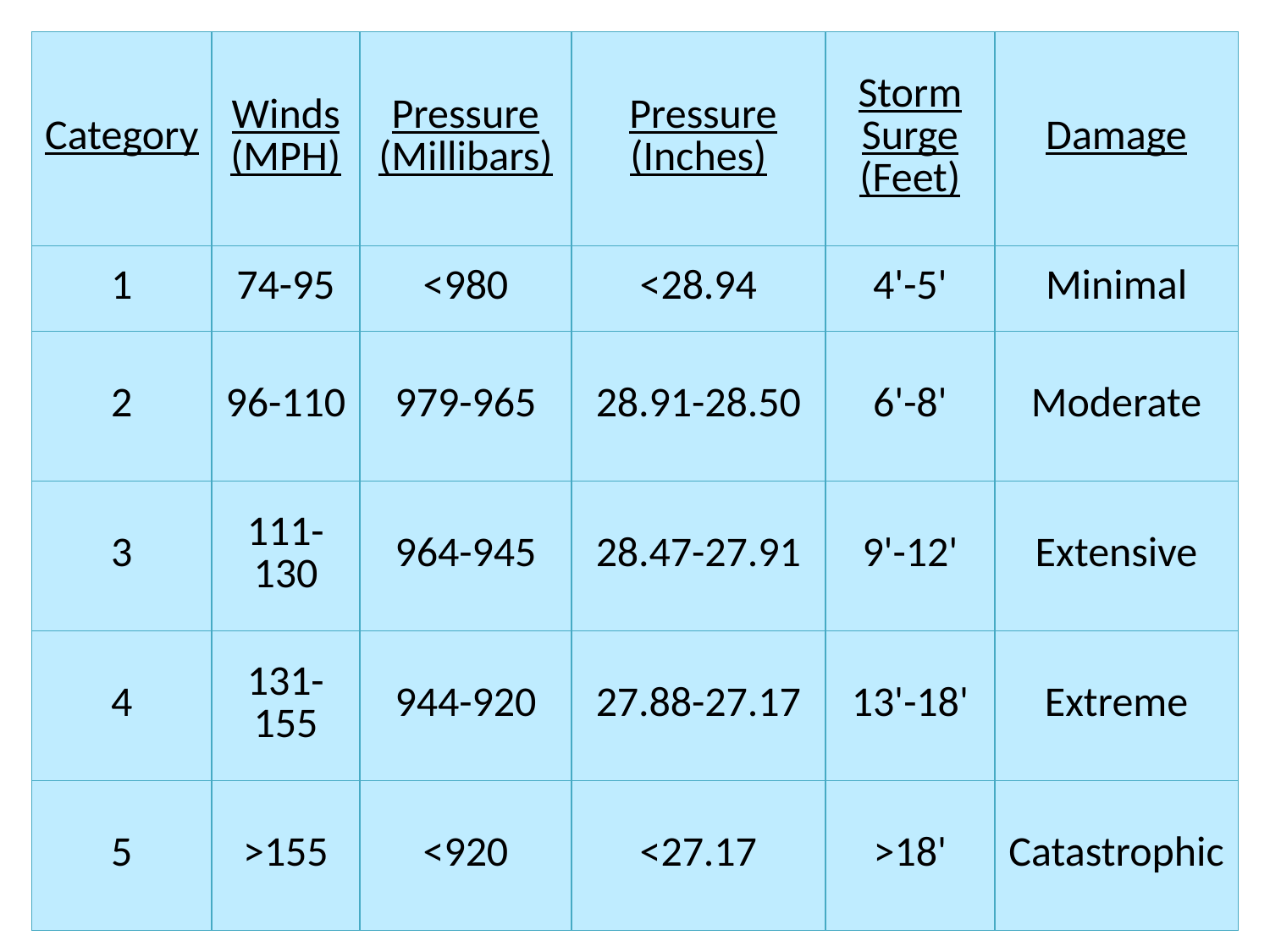

| Category | Winds (MPH) | Pressure (Millibars) | Pressure (Inches) | Storm Surge (Feet) | Damage |
| --- | --- | --- | --- | --- | --- |
| 1 | 74-95 | <980 | <28.94 | 4'-5' | Minimal |
| 2 | 96-110 | 979-965 | 28.91-28.50 | 6'-8' | Moderate |
| 3 | 111-130 | 964-945 | 28.47-27.91 | 9'-12' | Extensive |
| 4 | 131-155 | 944-920 | 27.88-27.17 | 13'-18' | Extreme |
| 5 | >155 | <920 | <27.17 | >18' | Catastrophic |